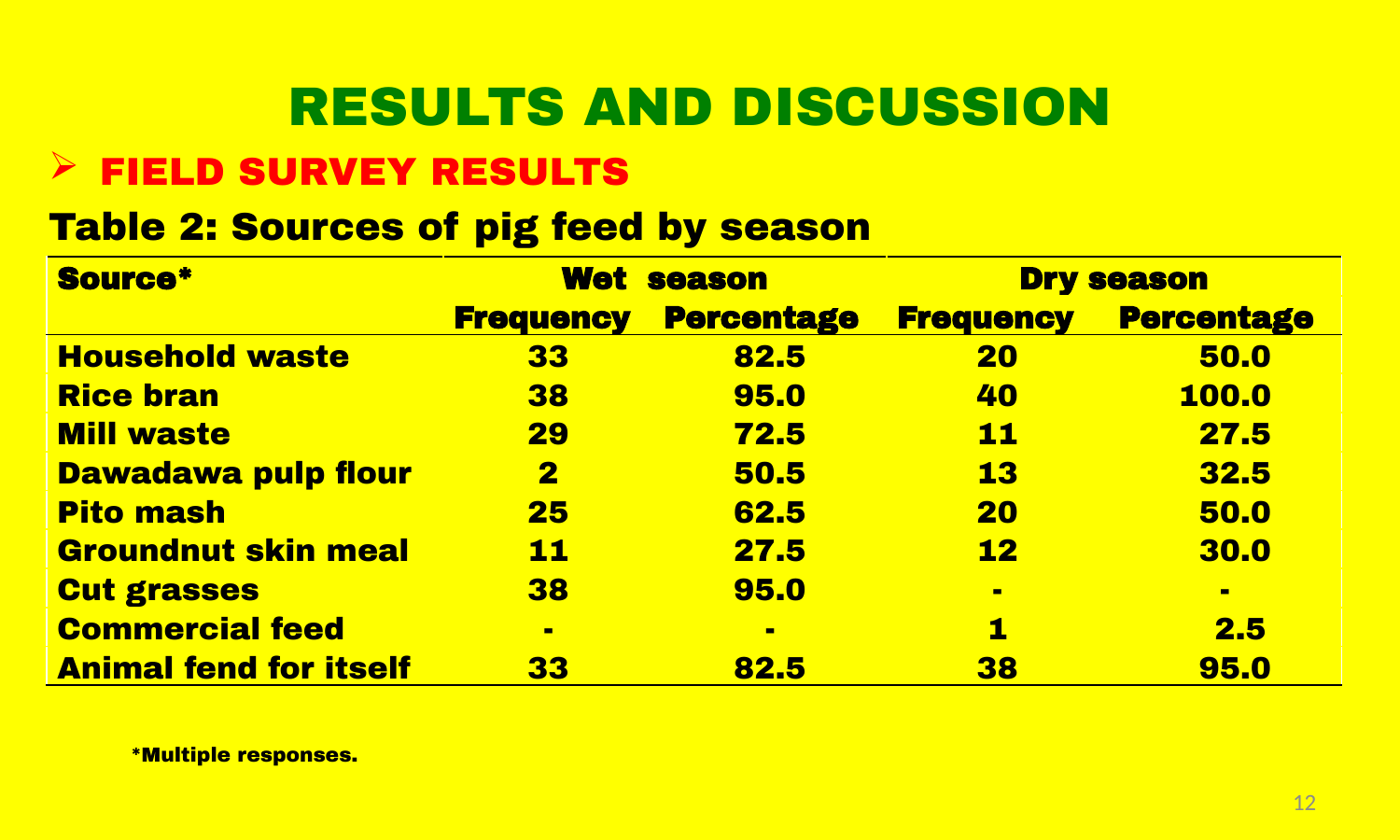

# RESULTS AND DISCUSSION
FIELD SURVEY RESULTS
Table 2: Sources of pig feed by season

| Source\* | Wet season |  | Dry season |  |
| --- | --- | --- | --- | --- |
|  | Frequency | Percentage | Frequency | Percentage |
| Household waste | 33 | 82.5 | 20 | 50.0 |
| Rice bran | 38 | 95.0 | 40 | 100.0 |
| Mill waste | 29 | 72.5 | 11 | 27.5 |
| Dawadawa pulp flour | 2 | 50.5 | 13 | 32.5 |
| Pito mash | 25 | 62.5 | 20 | 50.0 |
| Groundnut skin meal | 11 | 27.5 | 12 | 30.0 |
| Cut grasses | 38 | 95.0 | - | - |
| Commercial feed | - | - | 1 | 2.5 |
| Animal fend for itself | 33 | 82.5 | 38 | 95.0 |
*Multiple responses.

12